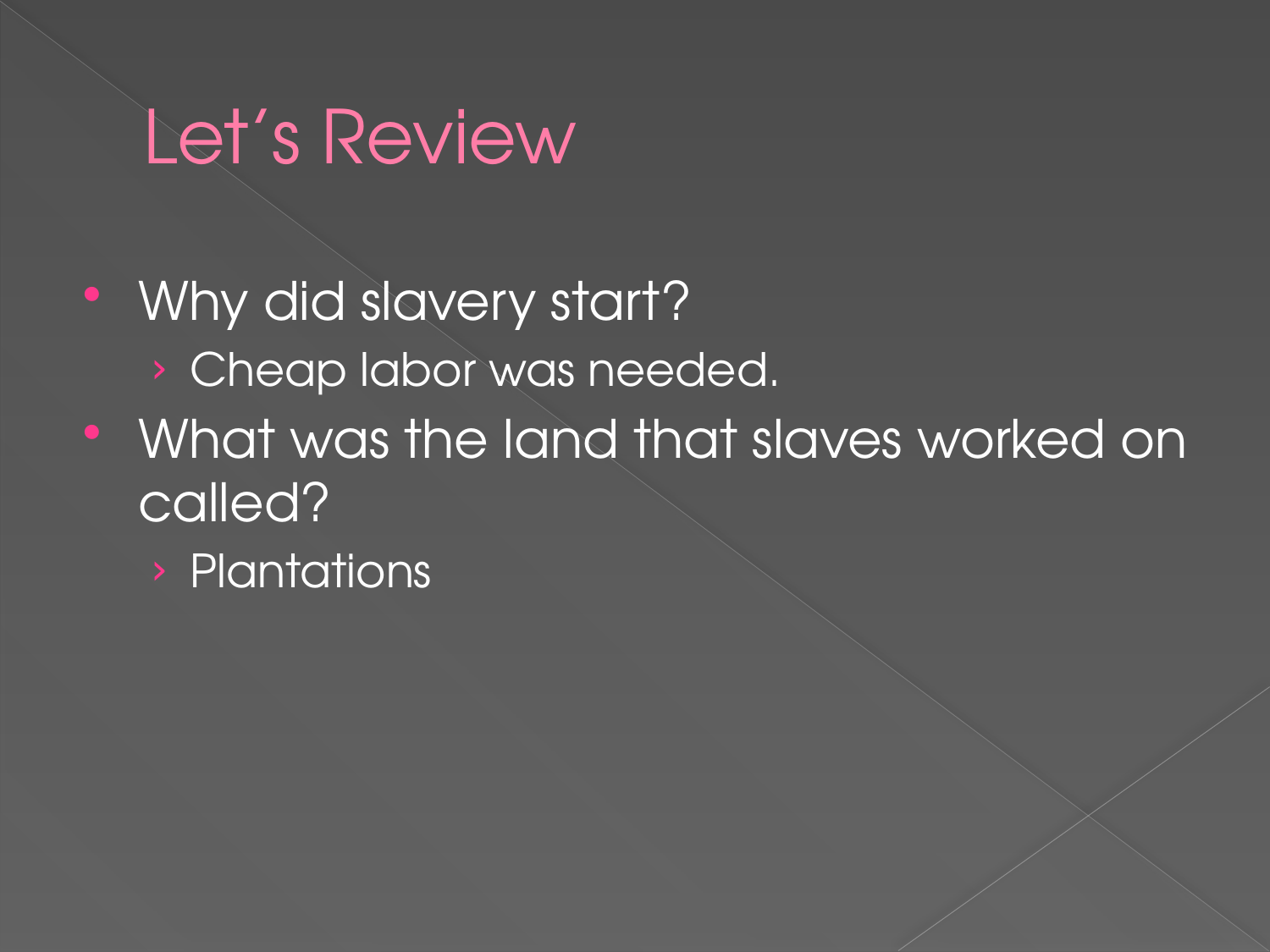

# Let’s Review
Why did slavery start?
Cheap labor was needed.
What was the land that slaves worked on called?
Plantations